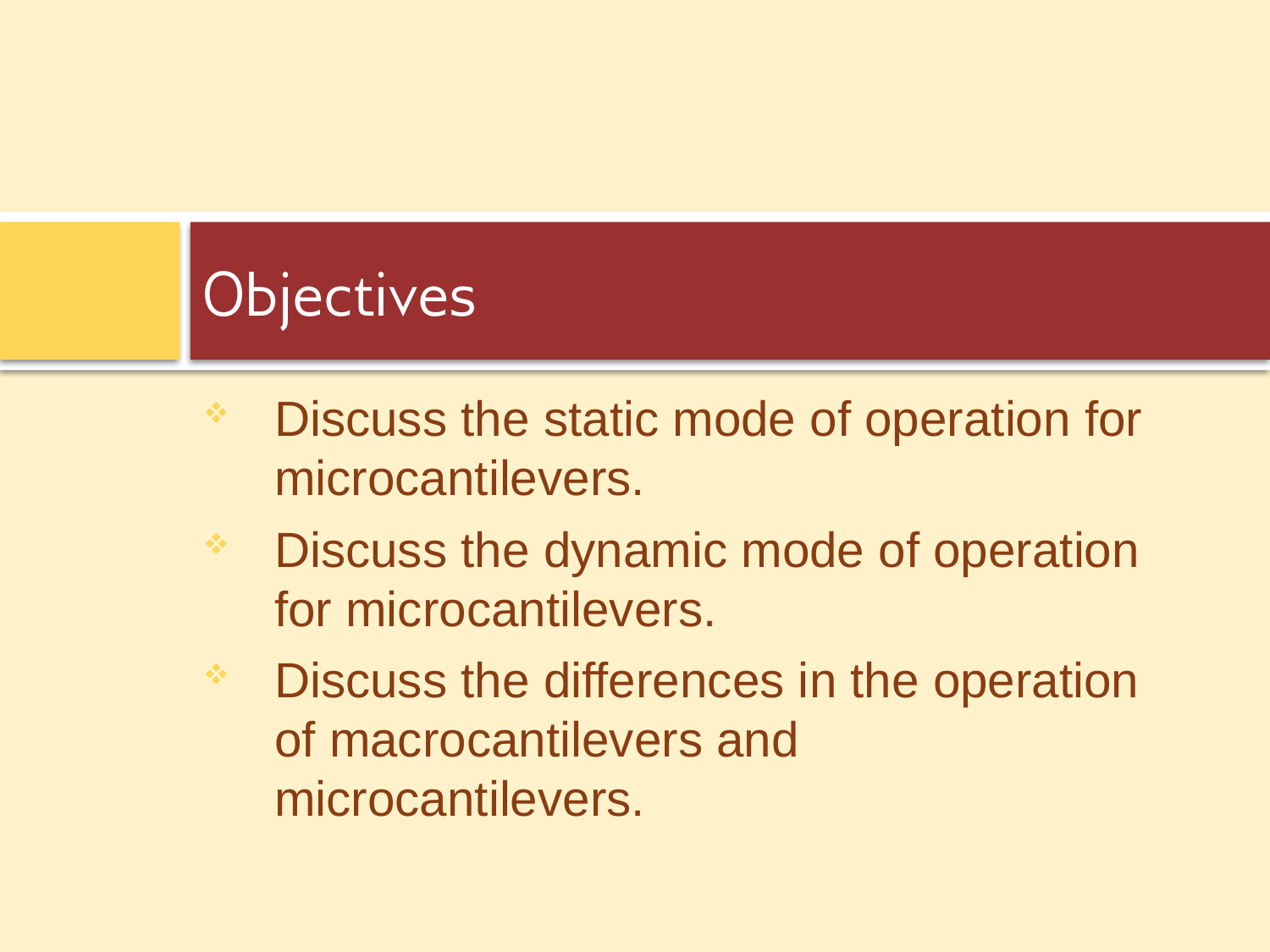

# Objectives
Discuss the static mode of operation for microcantilevers.
Discuss the dynamic mode of operation for microcantilevers.
Discuss the differences in the operation of macrocantilevers and microcantilevers.